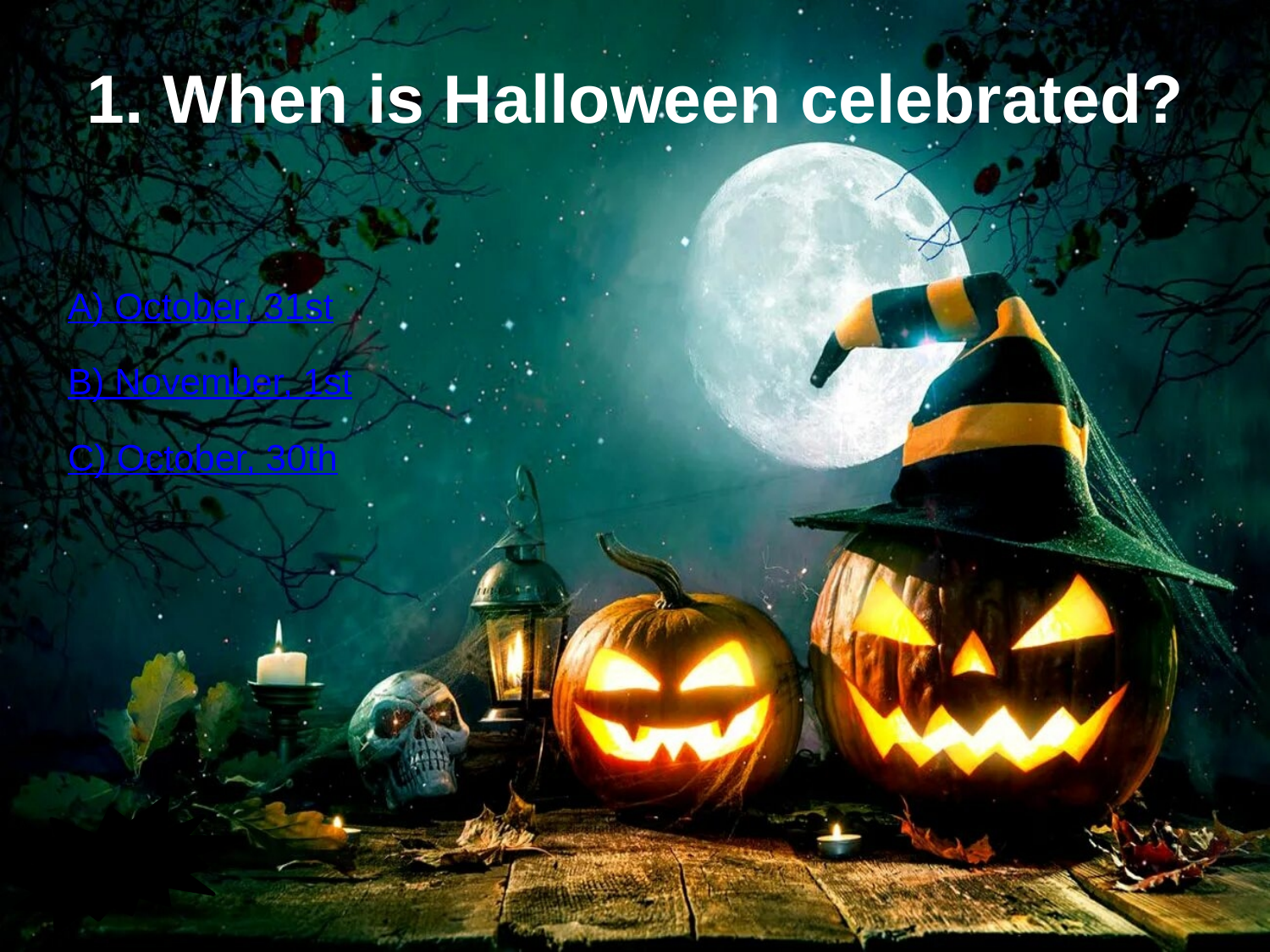

# 1. When is Halloween celebrated?
A) October, 31st
B) November, 1st
C) October, 30th